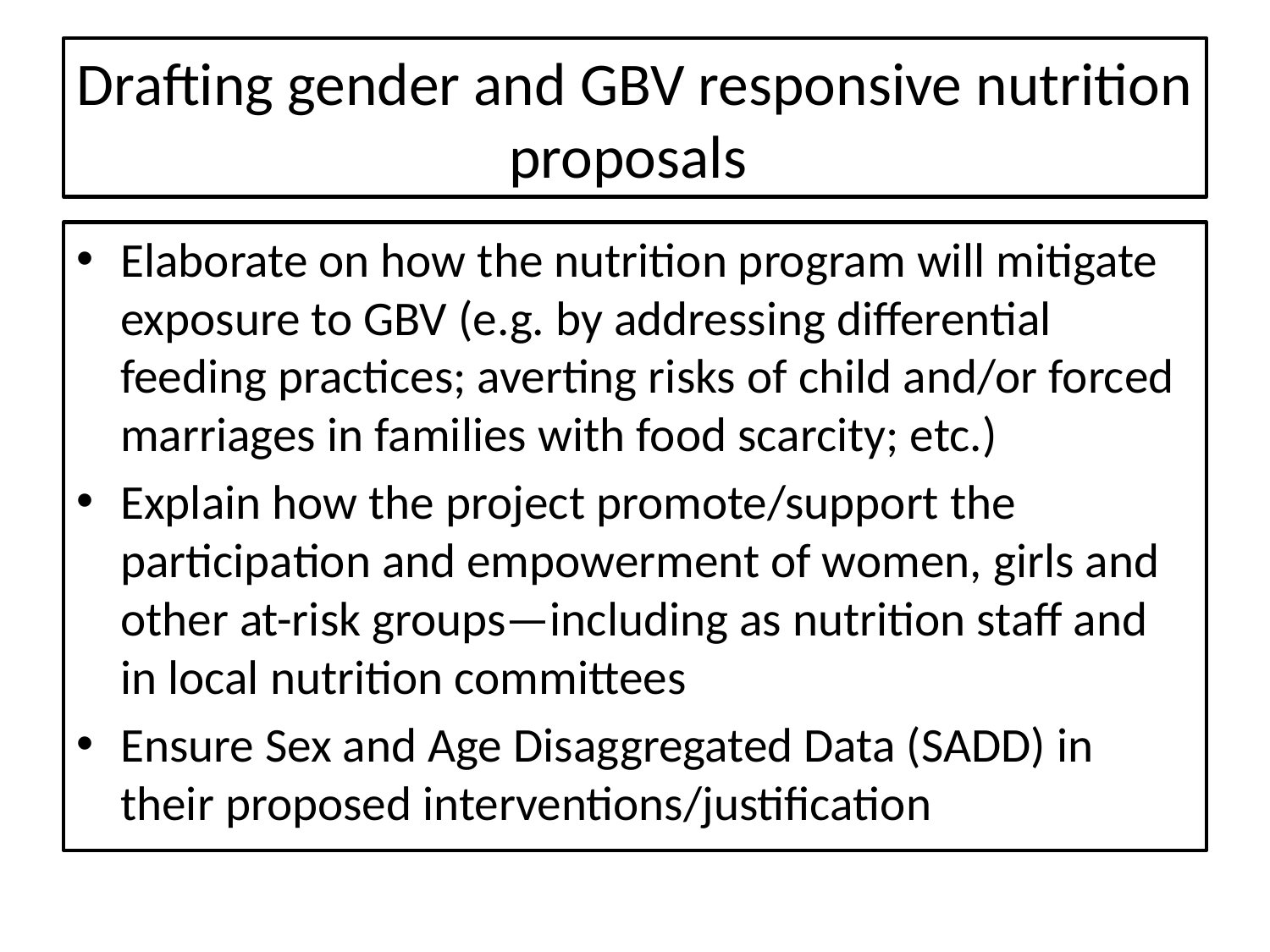

# Drafting gender and GBV responsive nutrition proposals
Elaborate on how the nutrition program will mitigate exposure to GBV (e.g. by addressing differential feeding practices; averting risks of child and/or forced marriages in families with food scarcity; etc.)
Explain how the project promote/support the participation and empowerment of women, girls and other at-risk groups—including as nutrition staff and in local nutrition committees
Ensure Sex and Age Disaggregated Data (SADD) in their proposed interventions/justification